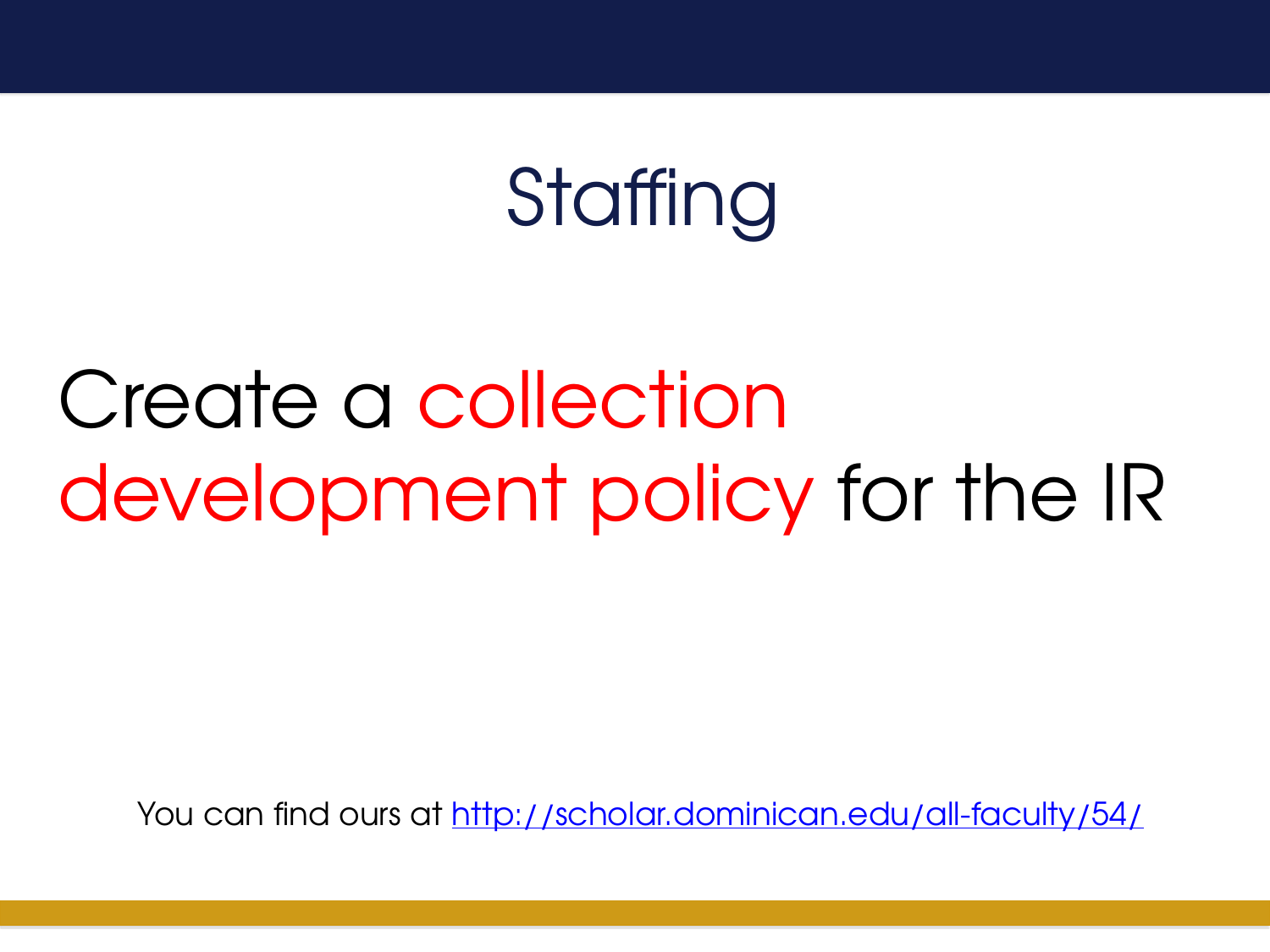

# Staffing
Create a collection development policy for the IR
You can find ours at http://scholar.dominican.edu/all-faculty/54/